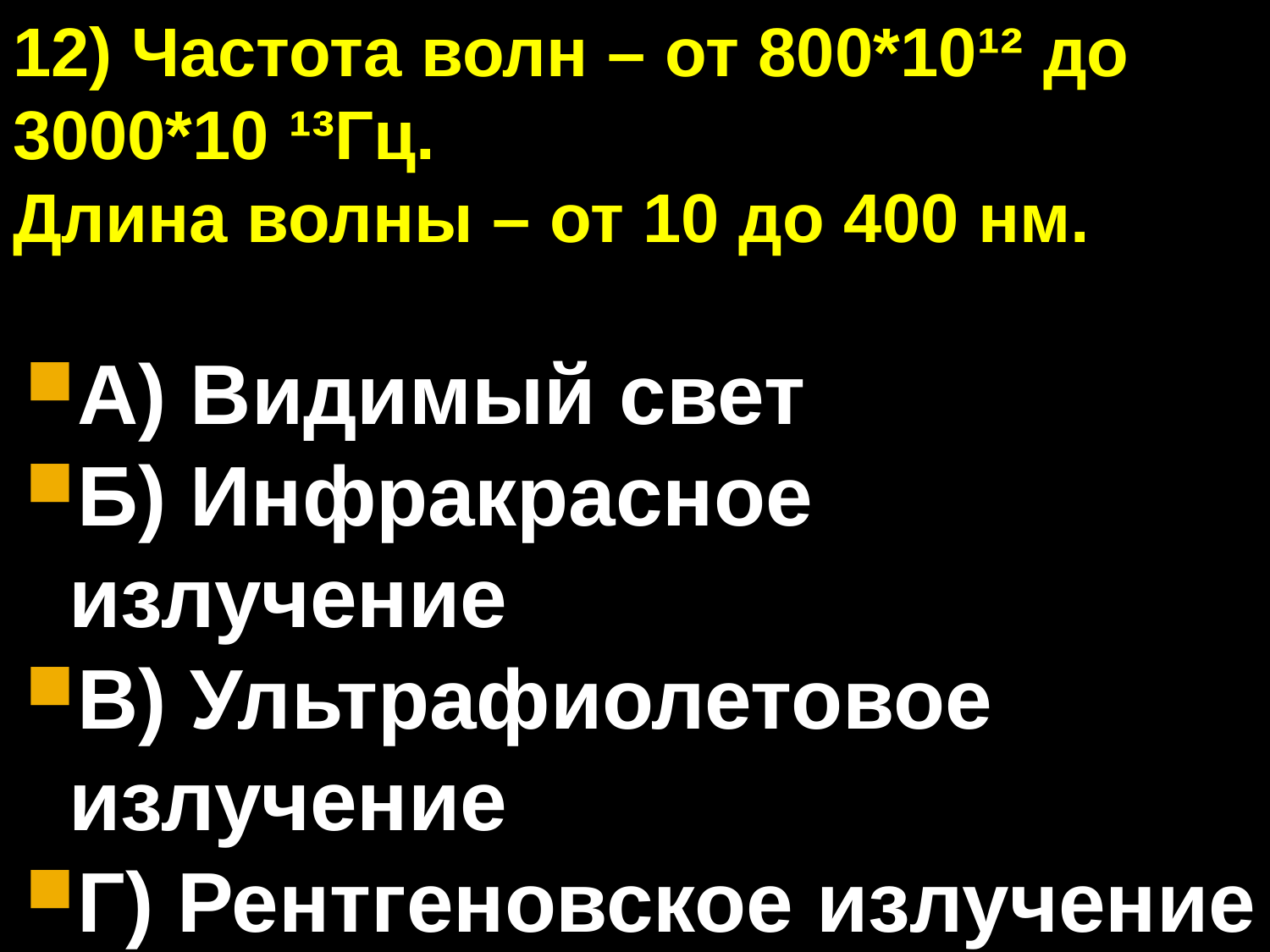

# 12) Частота волн – от 800*10¹² до 3000*10 ¹³Гц. Длина волны – от 10 до 400 нм.
А) Видимый свет
Б) Инфракрасное излучение
В) Ультрафиолетовое излучение
Г) Рентгеновское излучение